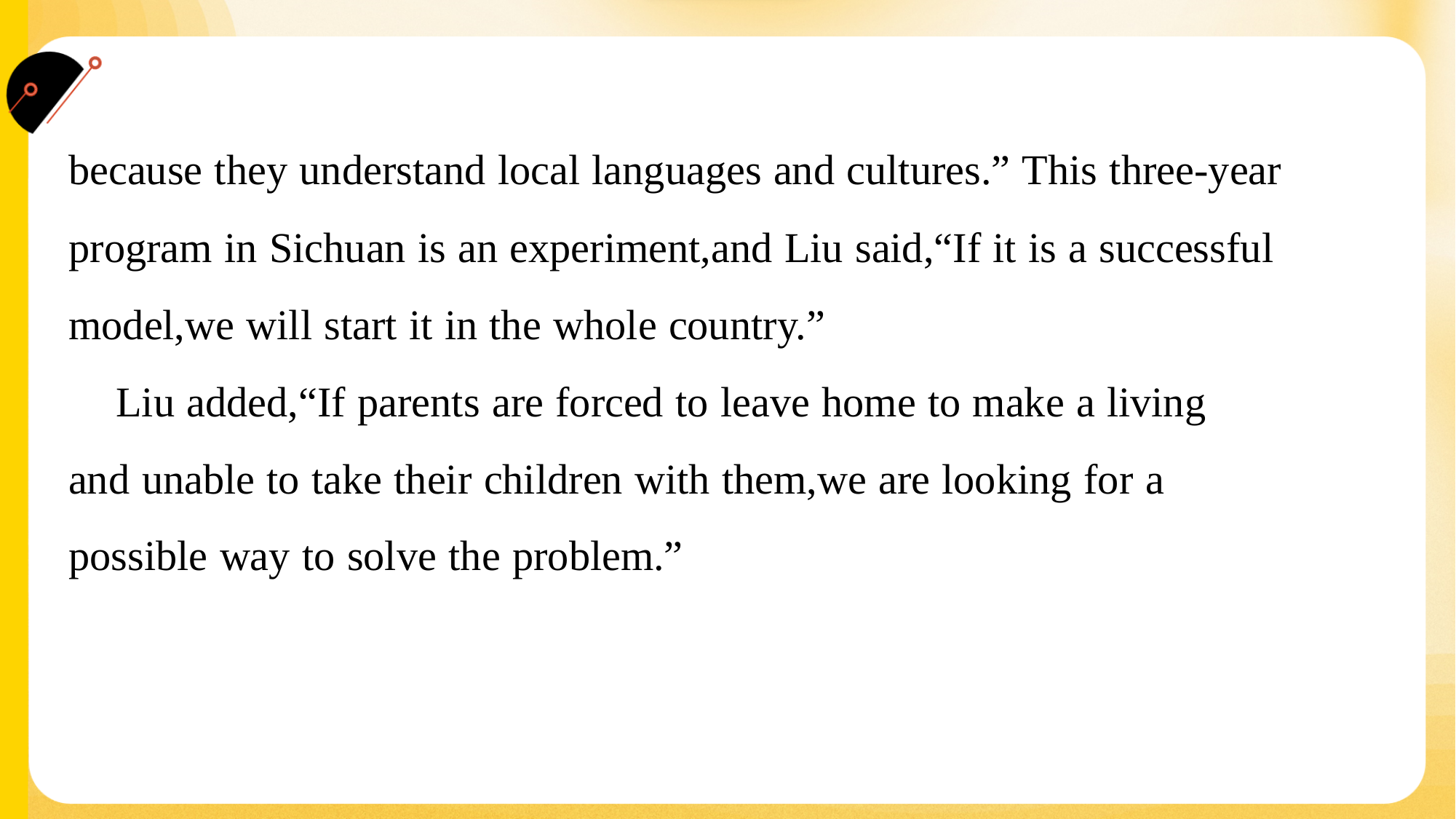

because they understand local languages and cultures.” This three-year
program in Sichuan is an experiment,and Liu said,“If it is a successful
model,we will start it in the whole country.”
    Liu added,“If parents are forced to leave home to make a living
and unable to take their children with them,we are looking for a
possible way to solve the problem.”#1.4